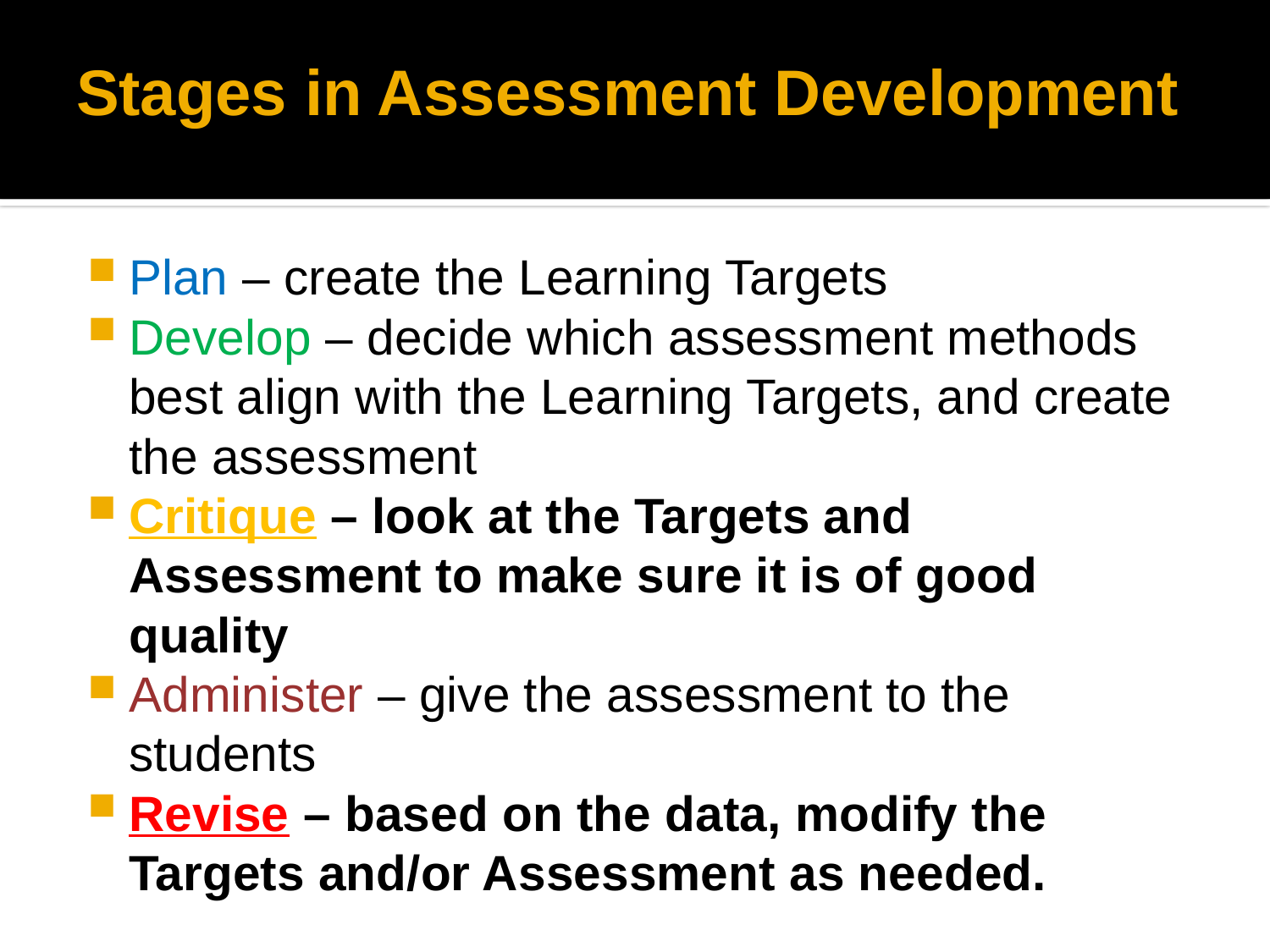

# Stages in Assessment Development
Plan – create the Learning Targets
Develop – decide which assessment methods best align with the Learning Targets, and create the assessment
Critique – look at the Targets and Assessment to make sure it is of good quality
Administer – give the assessment to the students
Revise – based on the data, modify the Targets and/or Assessment as needed.